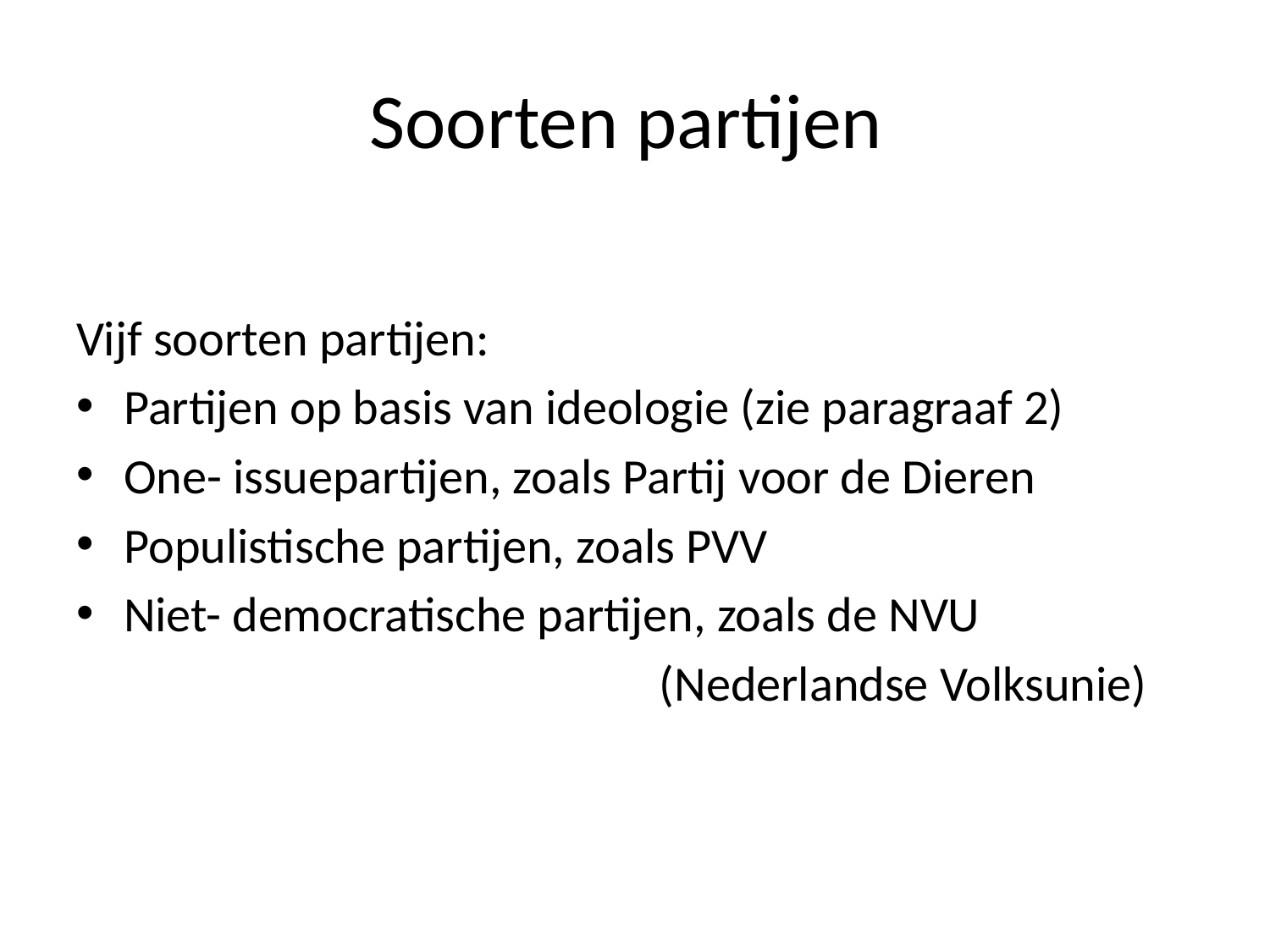

# Soorten partijen

Vijf soorten partijen:
Partijen op basis van ideologie (zie paragraaf 2)
One- issuepartijen, zoals Partij voor de Dieren
Populistische partijen, zoals PVV
Niet- democratische partijen, zoals de NVU
                                                    (Nederlandse Volksunie)